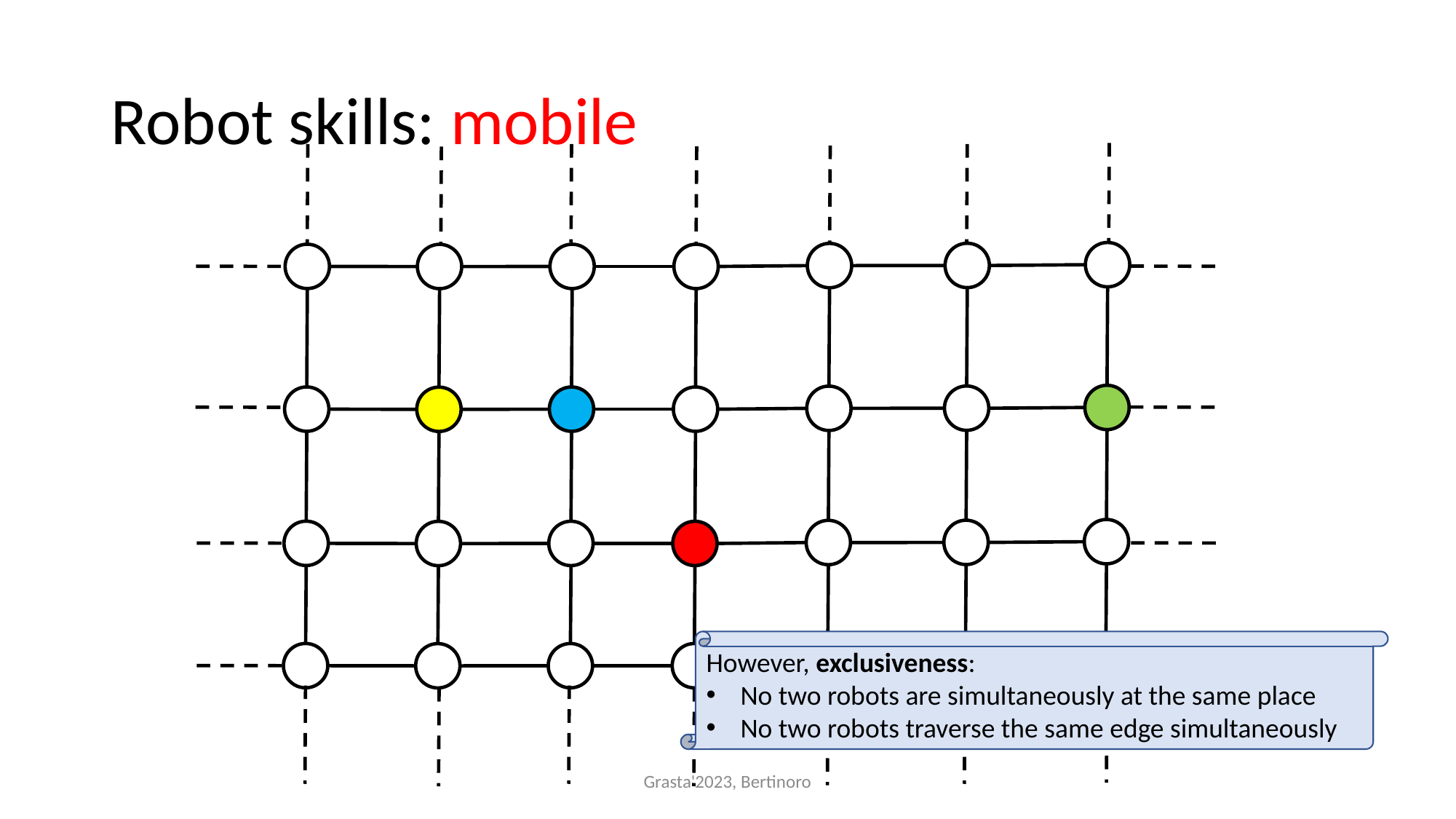

# Robot skills: mobile

However, exclusiveness:
No two robots are simultaneously at the same place
No two robots traverse the same edge simultaneously

Grasta'2023, Bertinoro